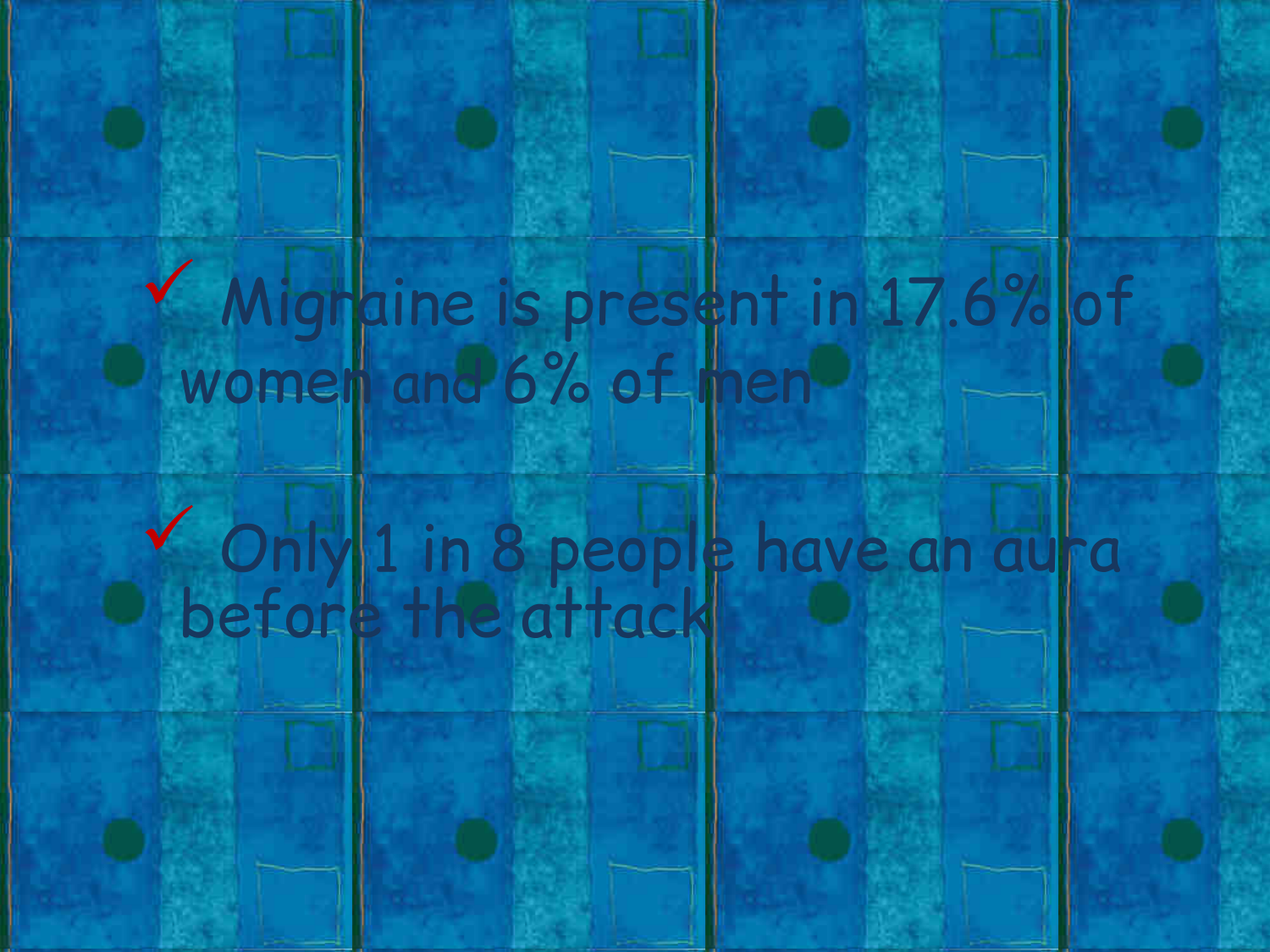

Migraine is present in 17.6% of women and 6% of men

 Only 1 in 8 people have an aura before the attack